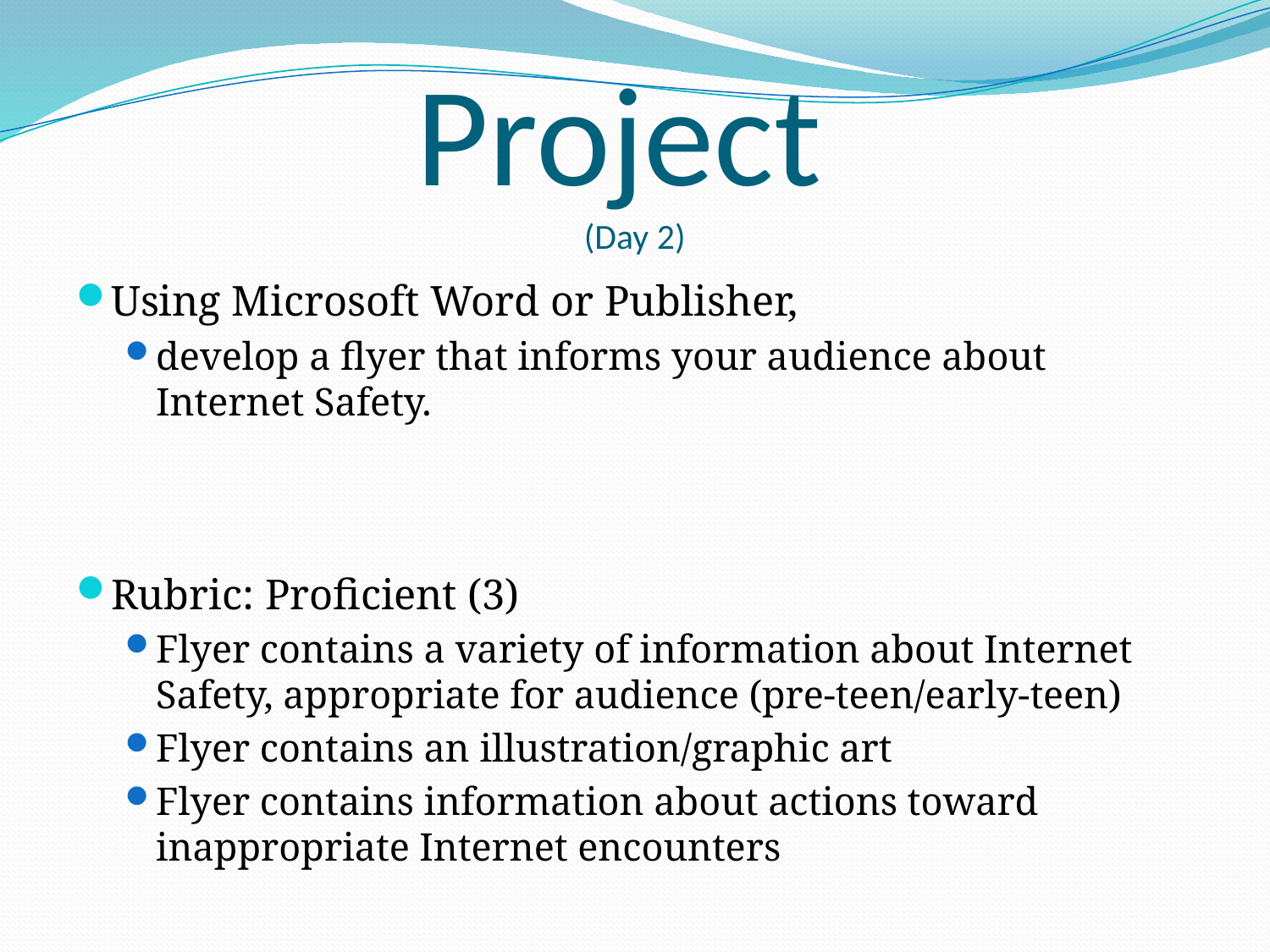

# Project (Day 2)
Using Microsoft Word or Publisher,
develop a flyer that informs your audience about Internet Safety.

Rubric: Proficient (3)
Flyer contains a variety of information about Internet Safety, appropriate for audience (pre-teen/early-teen)
Flyer contains an illustration/graphic art
Flyer contains information about actions toward inappropriate Internet encounters